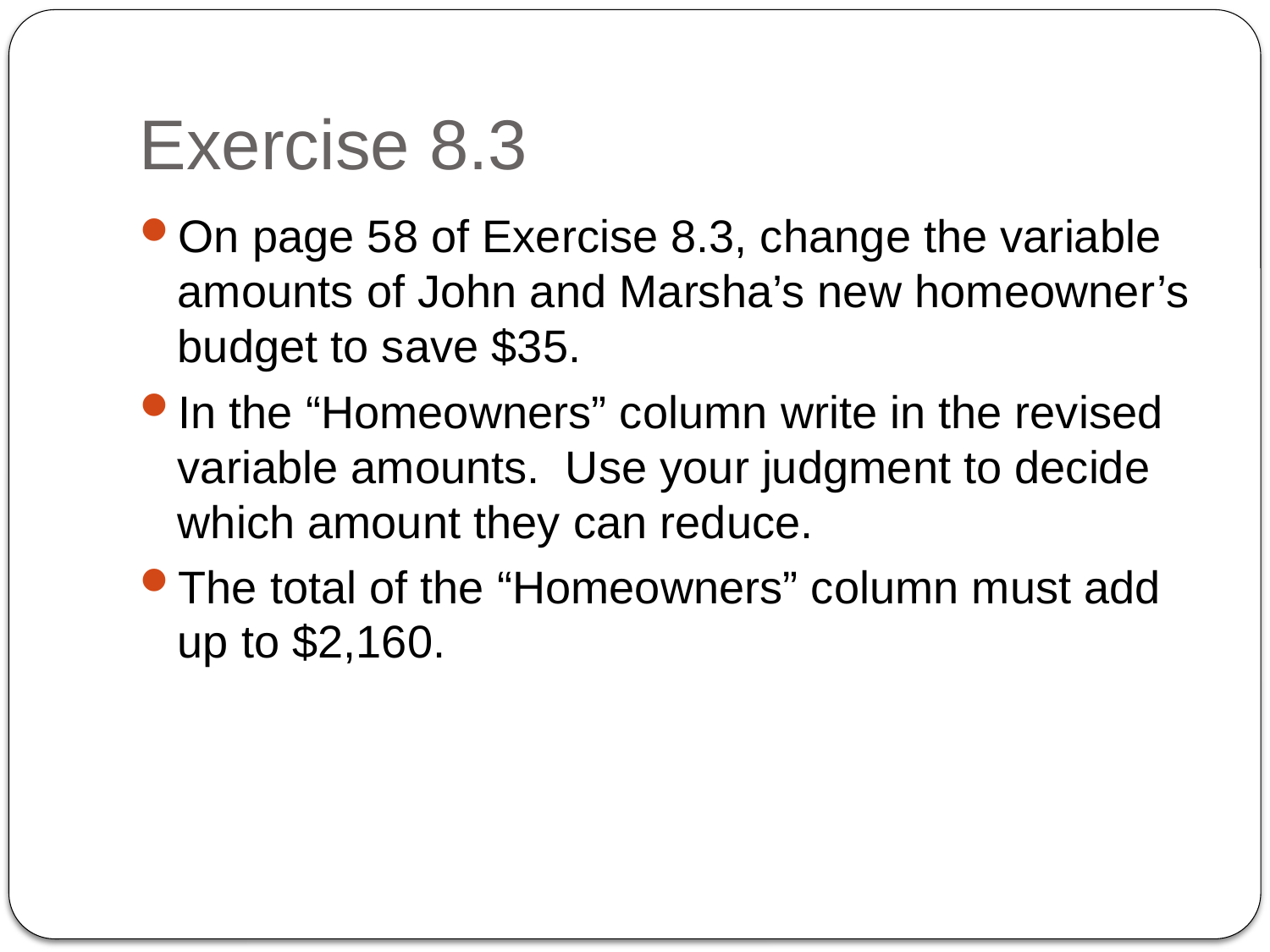

# Exercise 8.3
On page 58 of Exercise 8.3, change the variable amounts of John and Marsha’s new homeowner’s budget to save $35.
In the “Homeowners” column write in the revised variable amounts.  Use your judgment to decide which amount they can reduce.
The total of the “Homeowners” column must add up to $2,160.